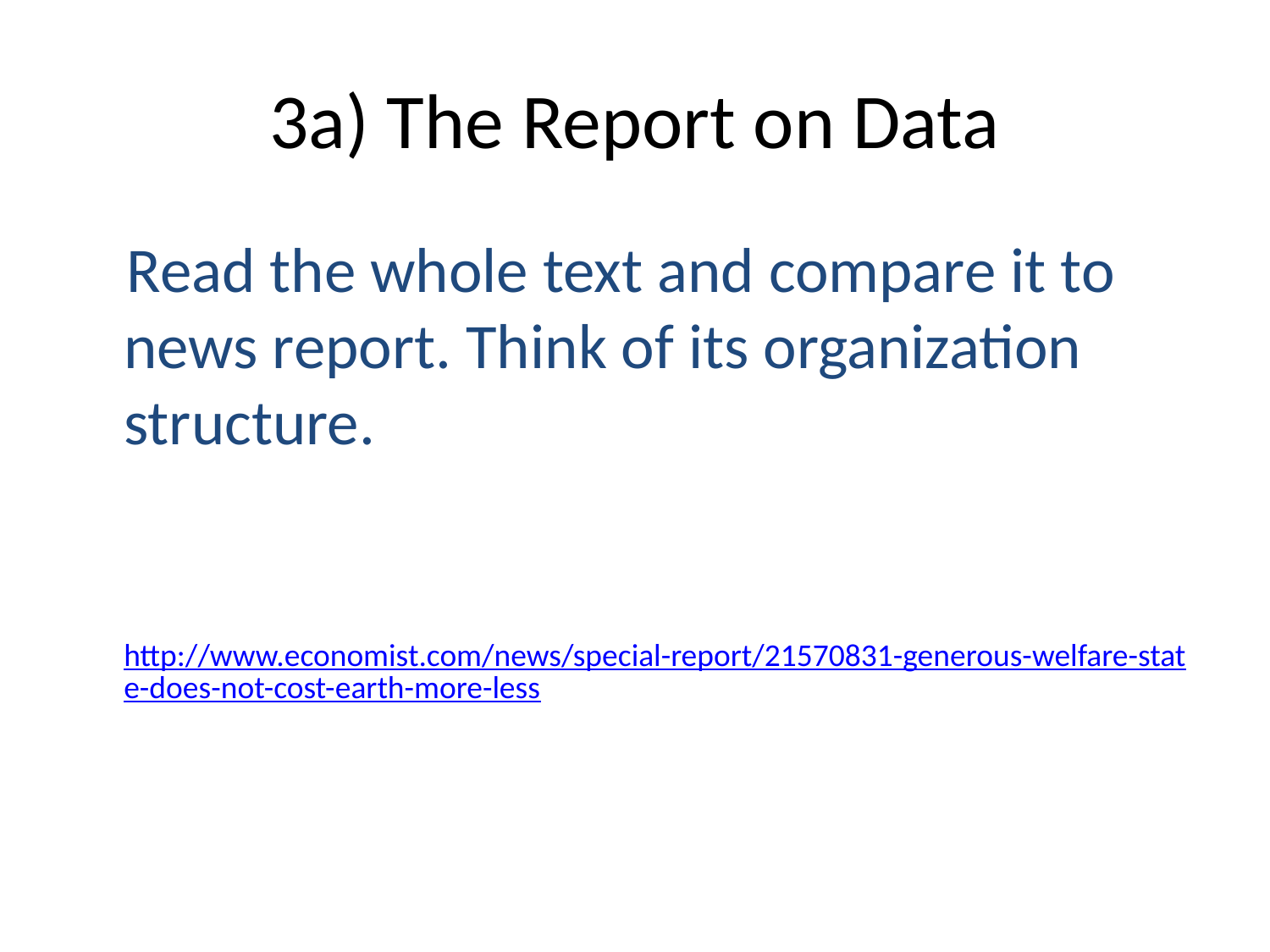

# 3a) The Report on Data
       Read the whole text and compare it to news report. Think of its organization structure.

 http://www.economist.com/news/special-report/21570831-generous-welfare-state-does-not-cost-earth-more-less